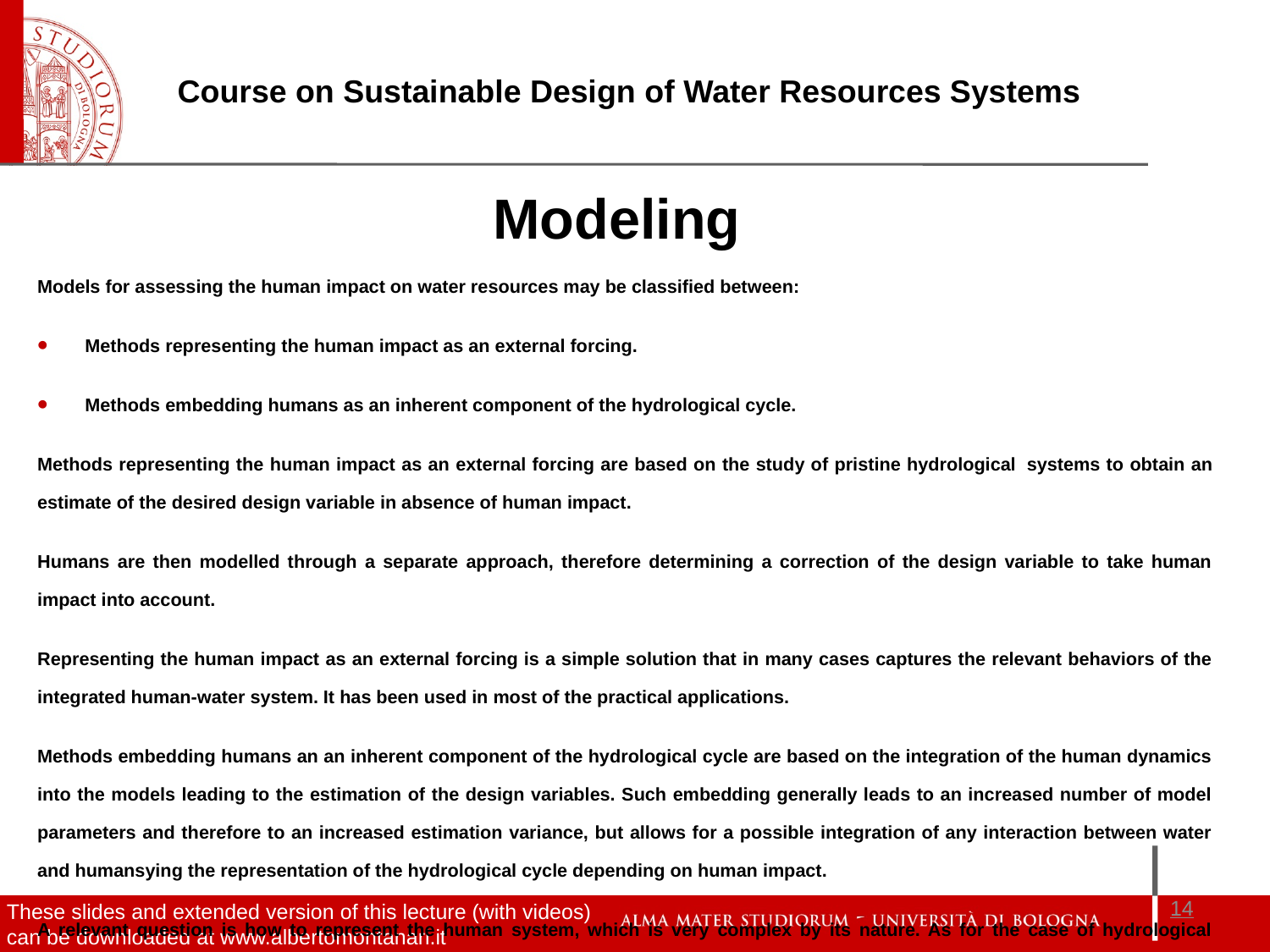

Modeling
Models for assessing the human impact on water resources may be classified between:
Methods representing the human impact as an external forcing.
Methods embedding humans as an inherent component of the hydrological cycle.
Methods representing the human impact as an external forcing are based on the study of pristine hydrological systems to obtain an estimate of the desired design variable in absence of human impact.
Humans are then modelled through a separate approach, therefore determining a correction of the design variable to take human impact into account.
Representing the human impact as an external forcing is a simple solution that in many cases captures the relevant behaviors of the integrated human-water system. It has been used in most of the practical applications.
Methods embedding humans an an inherent component of the hydrological cycle are based on the integration of the human dynamics into the models leading to the estimation of the design variables. Such embedding generally leads to an increased number of model parameters and therefore to an increased estimation variance, but allows for a possible integration of any interaction between water and humansying the representation of the hydrological cycle depending on human impact.
A relevant question is how to represent the human system, which is very complex by its nature. As for the case of hydrological models, one may decide to adopt a deterministic versus a stochastic approach.
14